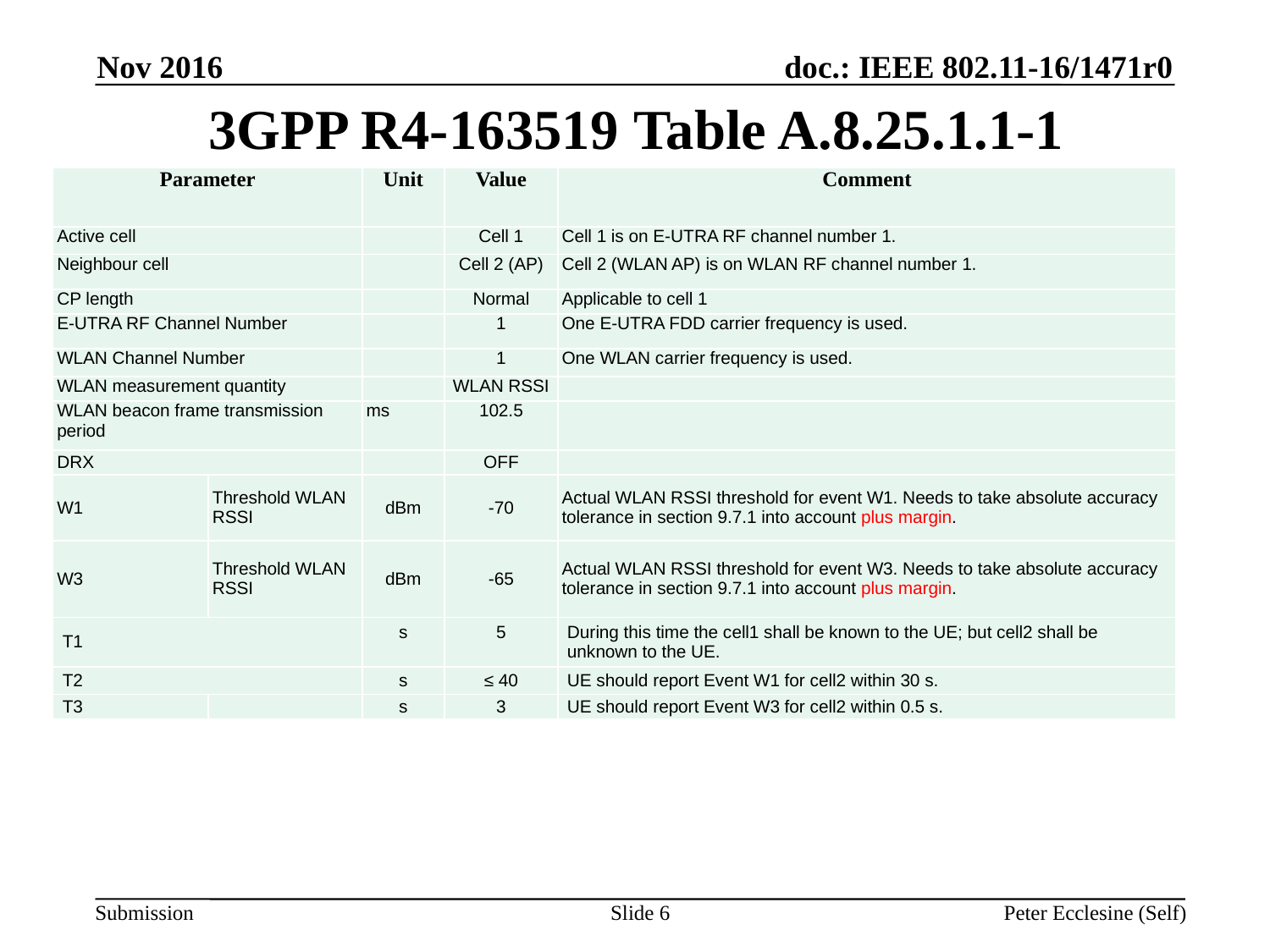

Nov 2016
# 3GPP R4-163519 Table A.8.25.1.1-1
| Parameter |  | Unit | Value | Comment |
| --- | --- | --- | --- | --- |
| Active cell |  |  | Cell 1 | Cell 1 is on E-UTRA RF channel number 1. |
| Neighbour cell |  |  | Cell 2 (AP) | Cell 2 (WLAN AP) is on WLAN RF channel number 1. |
| CP length |  |  | Normal | Applicable to cell 1 |
| E-UTRA RF Channel Number |  |  | 1 | One E-UTRA FDD carrier frequency is used. |
| WLAN Channel Number |  |  | 1 | One WLAN carrier frequency is used. |
| WLAN measurement quantity |  |  | WLAN RSSI |  |
| WLAN beacon frame transmission period |  | ms | 102.5 |  |
| DRX |  |  | OFF |  |
| W1 | Threshold WLAN RSSI | dBm | -70 | Actual WLAN RSSI threshold for event W1. Needs to take absolute accuracy tolerance in section 9.7.1 into account plus margin. |
| W3 | Threshold WLAN RSSI | dBm | -65 | Actual WLAN RSSI threshold for event W3. Needs to take absolute accuracy tolerance in section 9.7.1 into account plus margin. |
| T1 |  | s | 5 | During this time the cell1 shall be known to the UE; but cell2 shall be unknown to the UE. |
| T2 |  | s | ≤ 40 | UE should report Event W1 for cell2 within 30 s. |
| T3 |  | s | 3 | UE should report Event W3 for cell2 within 0.5 s. |
Slide 6
Peter Ecclesine (Self)